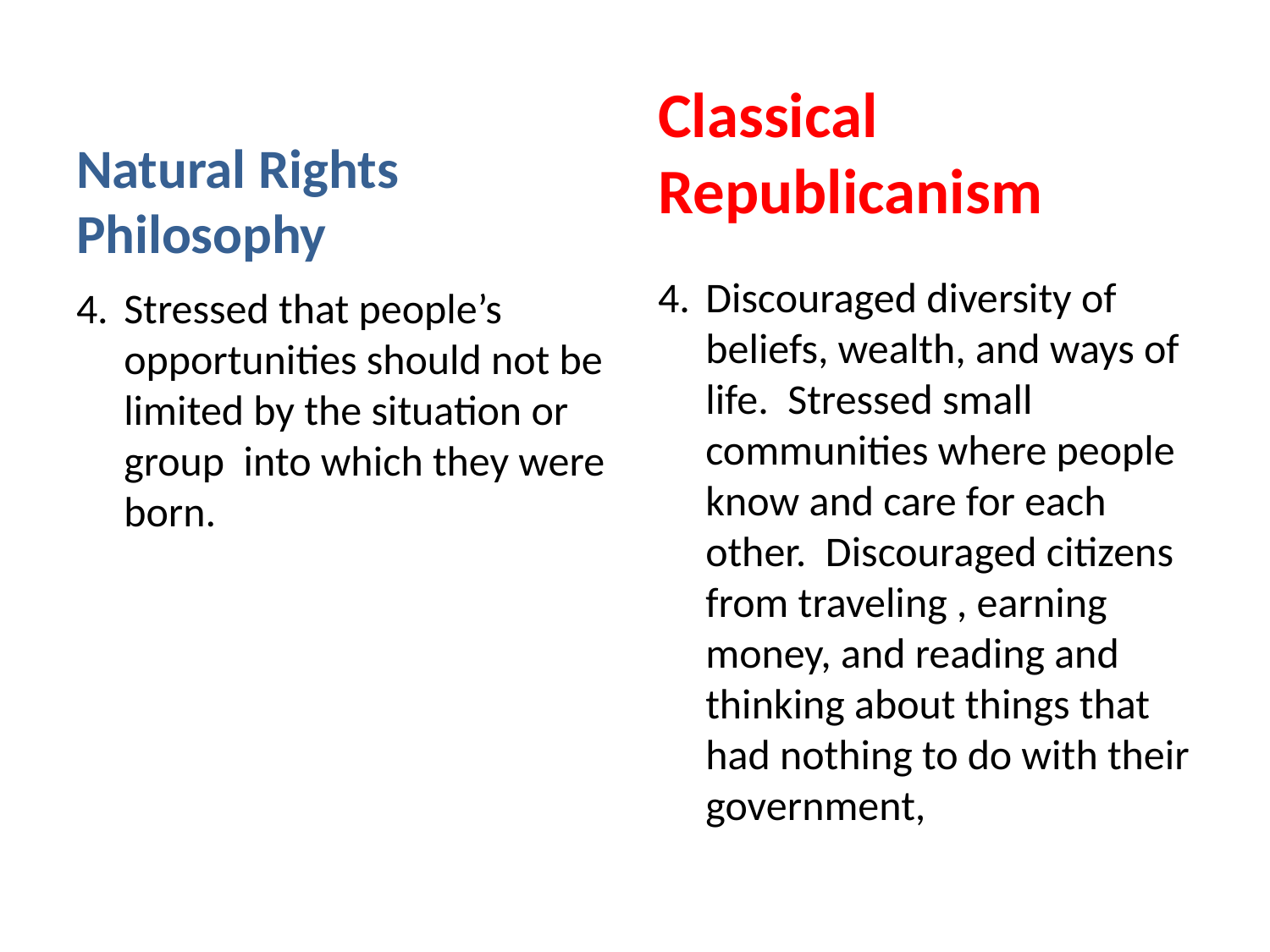

Natural Rights Philosophy

Classical Republicanism
4.	Discouraged diversity of beliefs, wealth, and ways of life.  Stressed small communities where people know and care for each other.  Discouraged citizens from traveling , earning money, and reading and thinking about things that had nothing to do with their government,
4.	Stressed that people’s opportunities should not be limited by the situation or  group  into which they were born.